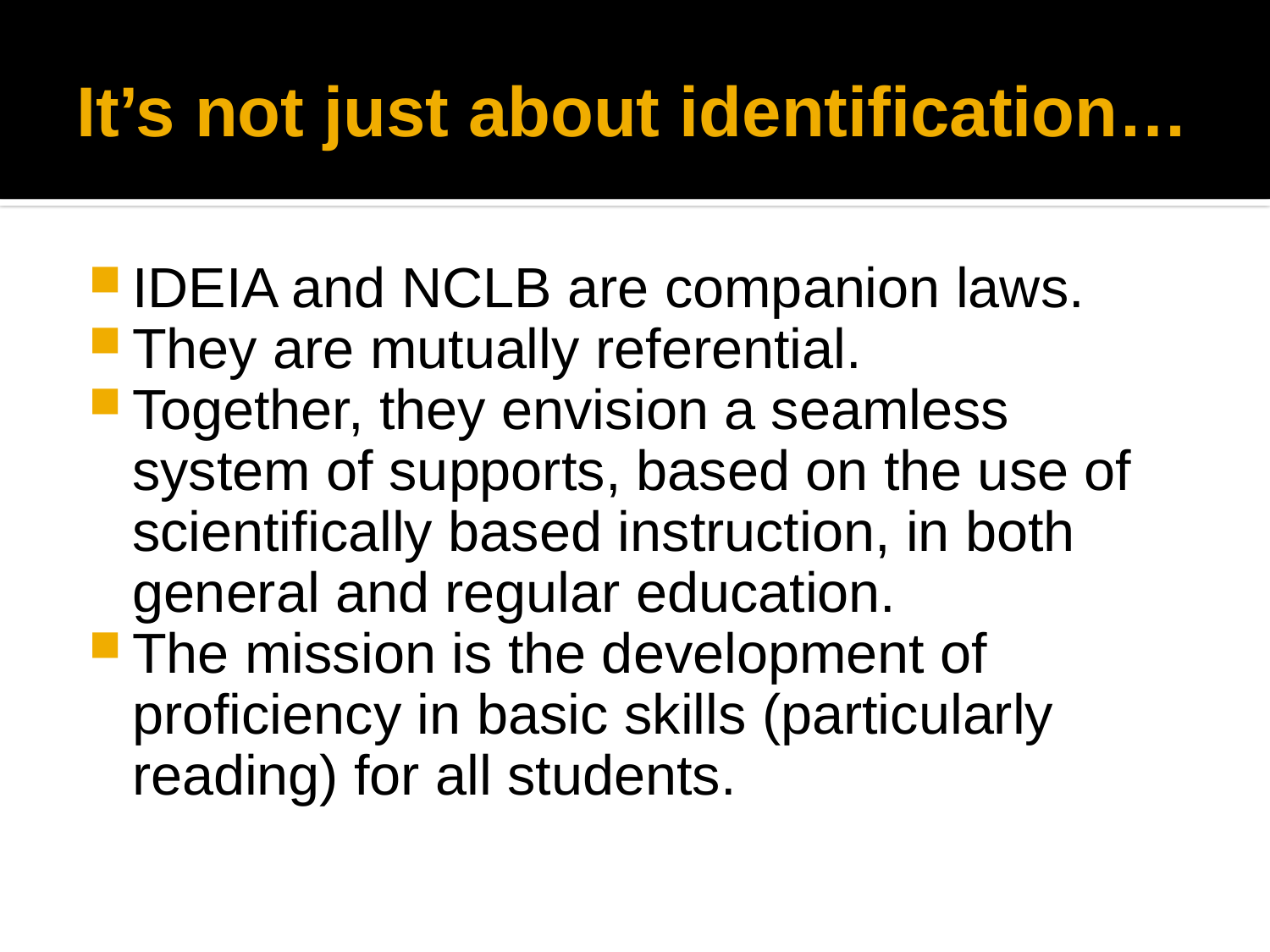

# It’s not just about identification…
IDEIA and NCLB are companion laws.
They are mutually referential.
Together, they envision a seamless system of supports, based on the use of scientifically based instruction, in both general and regular education.
The mission is the development of proficiency in basic skills (particularly reading) for all students.